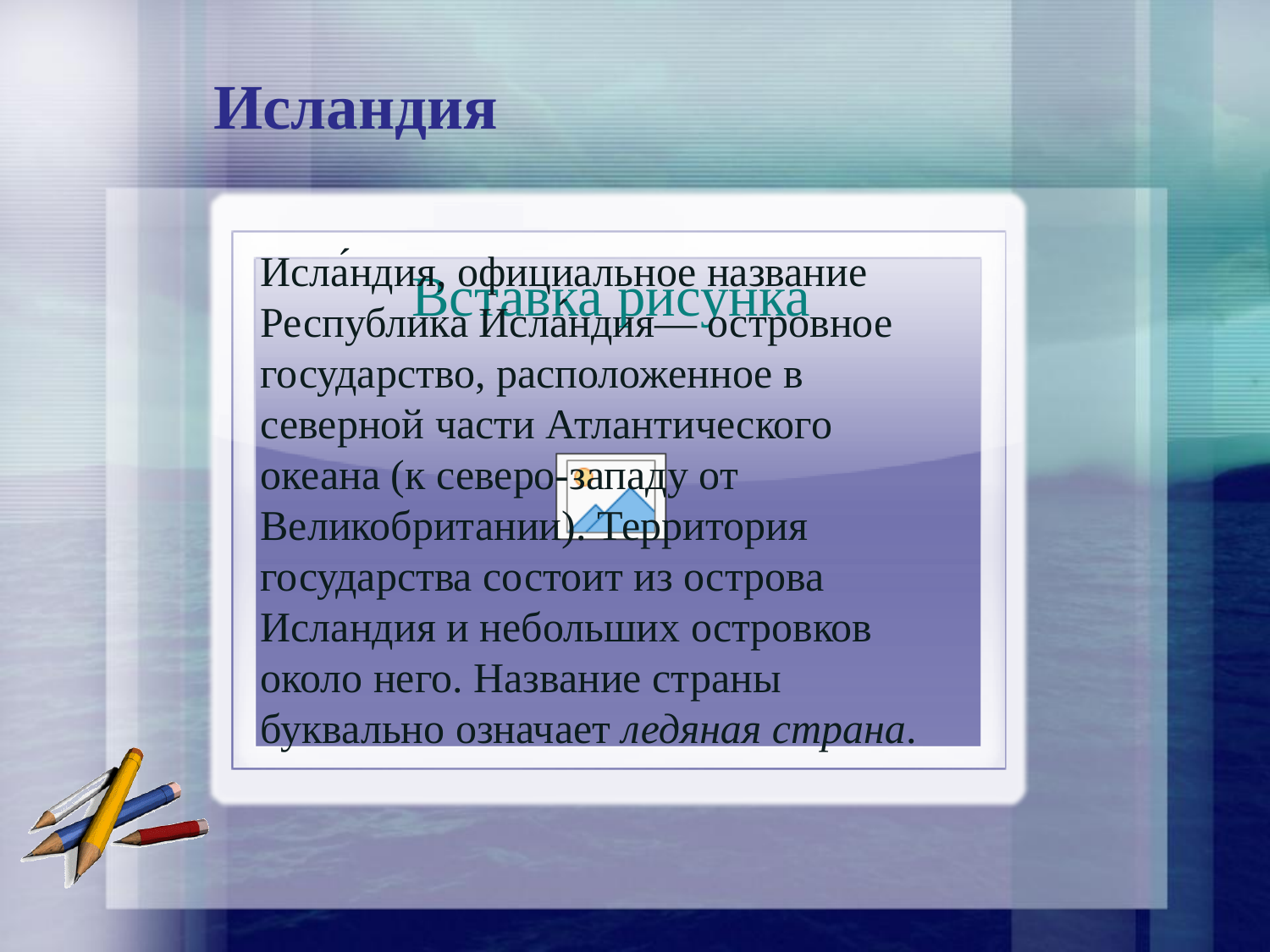

# Исландия
Исла́ндия, официальное название Республика Исла́ндия— островное государство, расположенное в северной части Атлантического океана (к северо-западу от Великобритании). Территория государства состоит из острова Исландия и небольших островков около него. Название страны буквально означает ледяная страна.